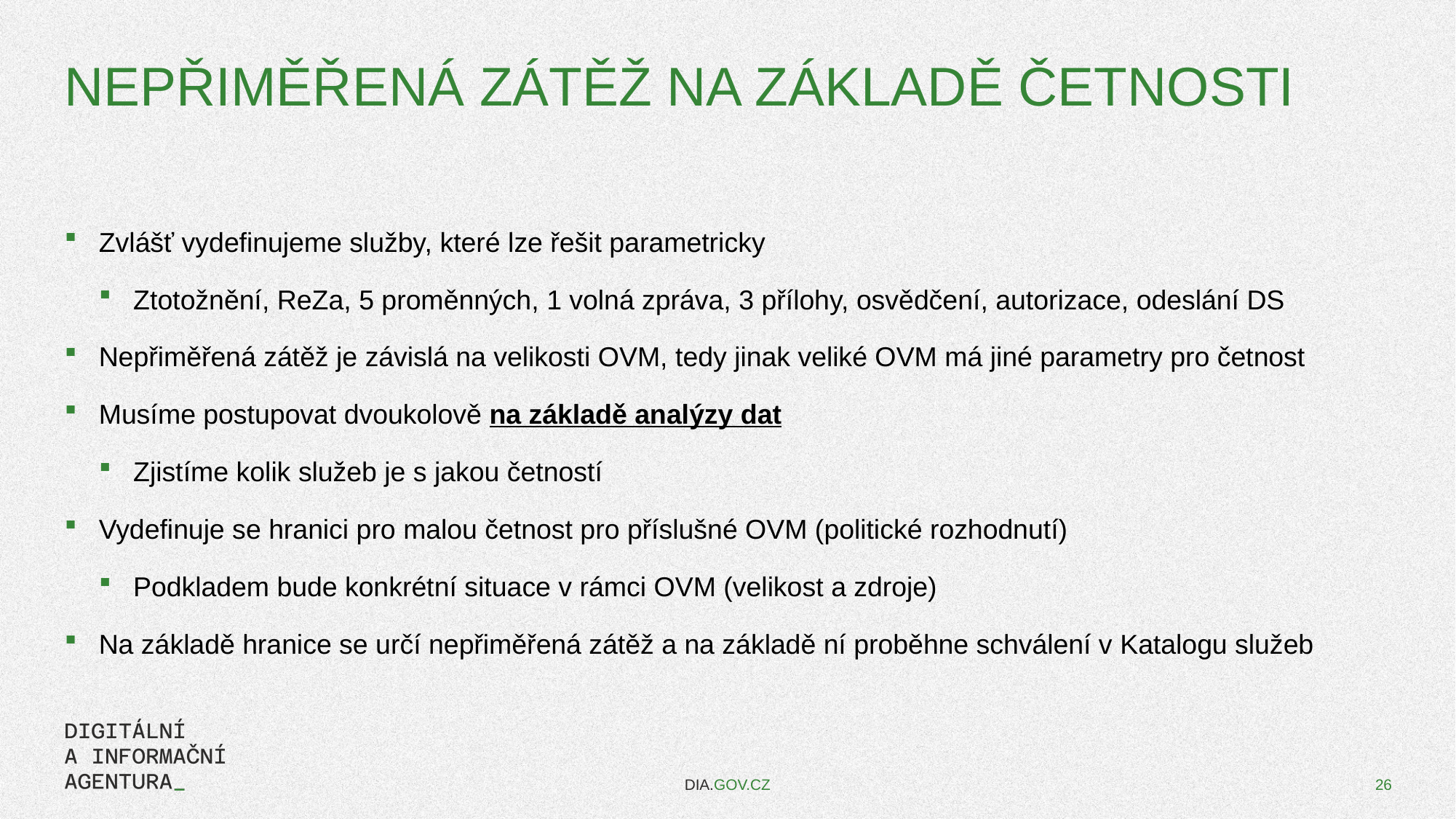

# Nepřiměřená zátěž na základě četnosti
Zvlášť vydefinujeme služby, které lze řešit parametricky
Ztotožnění, ReZa, 5 proměnných, 1 volná zpráva, 3 přílohy, osvědčení, autorizace, odeslání DS
Nepřiměřená zátěž je závislá na velikosti OVM, tedy jinak veliké OVM má jiné parametry pro četnost
Musíme postupovat dvoukolově na základě analýzy dat
Zjistíme kolik služeb je s jakou četností
Vydefinuje se hranici pro malou četnost pro příslušné OVM (politické rozhodnutí)
Podkladem bude konkrétní situace v rámci OVM (velikost a zdroje)
Na základě hranice se určí nepřiměřená zátěž a na základě ní proběhne schválení v Katalogu služeb
DIA.GOV.CZ
26